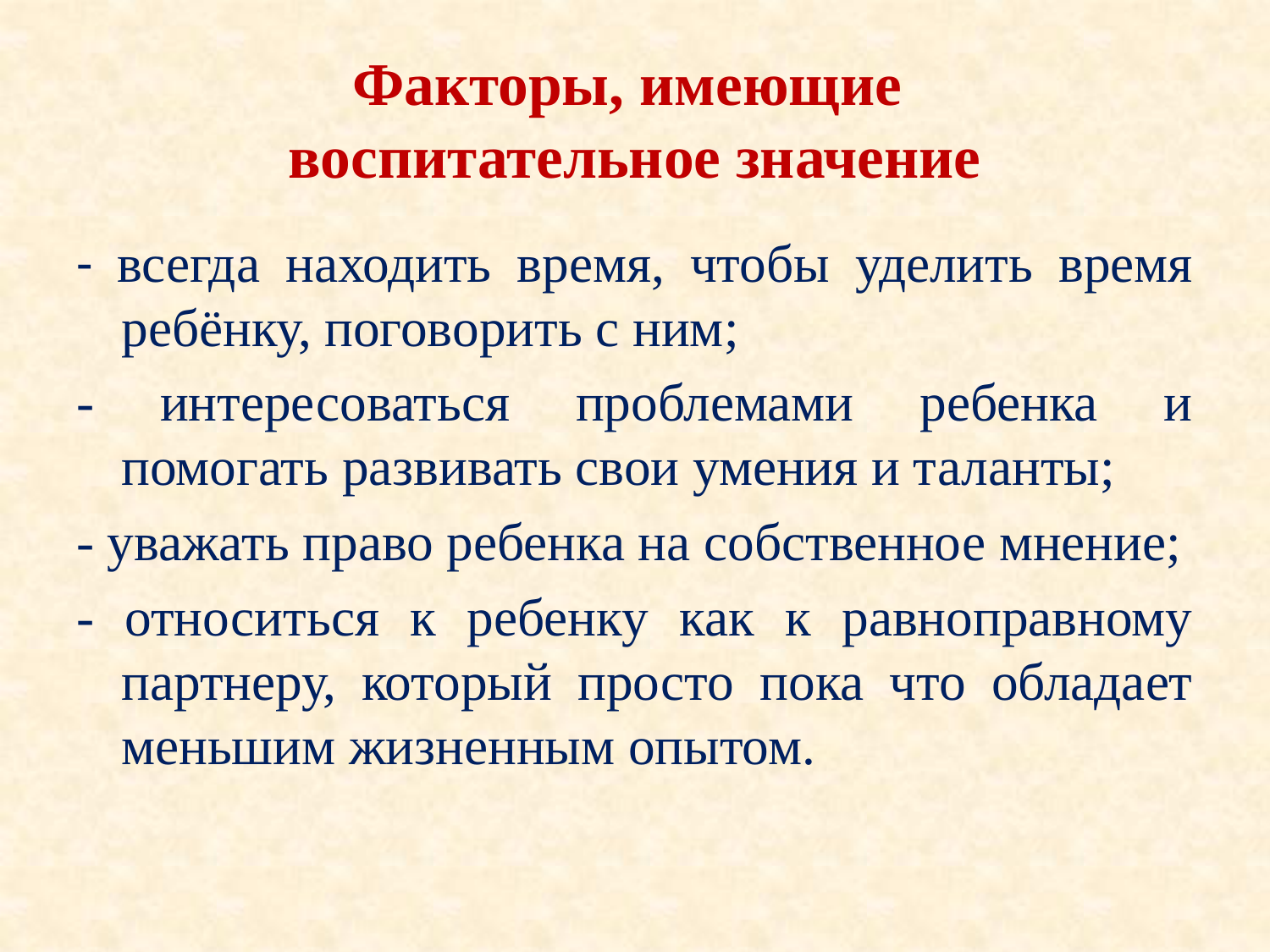

# Факторы, имеющие воспитательное значение
- всегда находить время, чтобы уделить время ребёнку, поговорить с ним;
- интересоваться проблемами ребенка и помогать развивать свои умения и таланты;
- уважать право ребенка на собственное мнение;
- относиться к ребенку как к равноправному партнеру, который просто пока что обладает меньшим жизненным опытом.